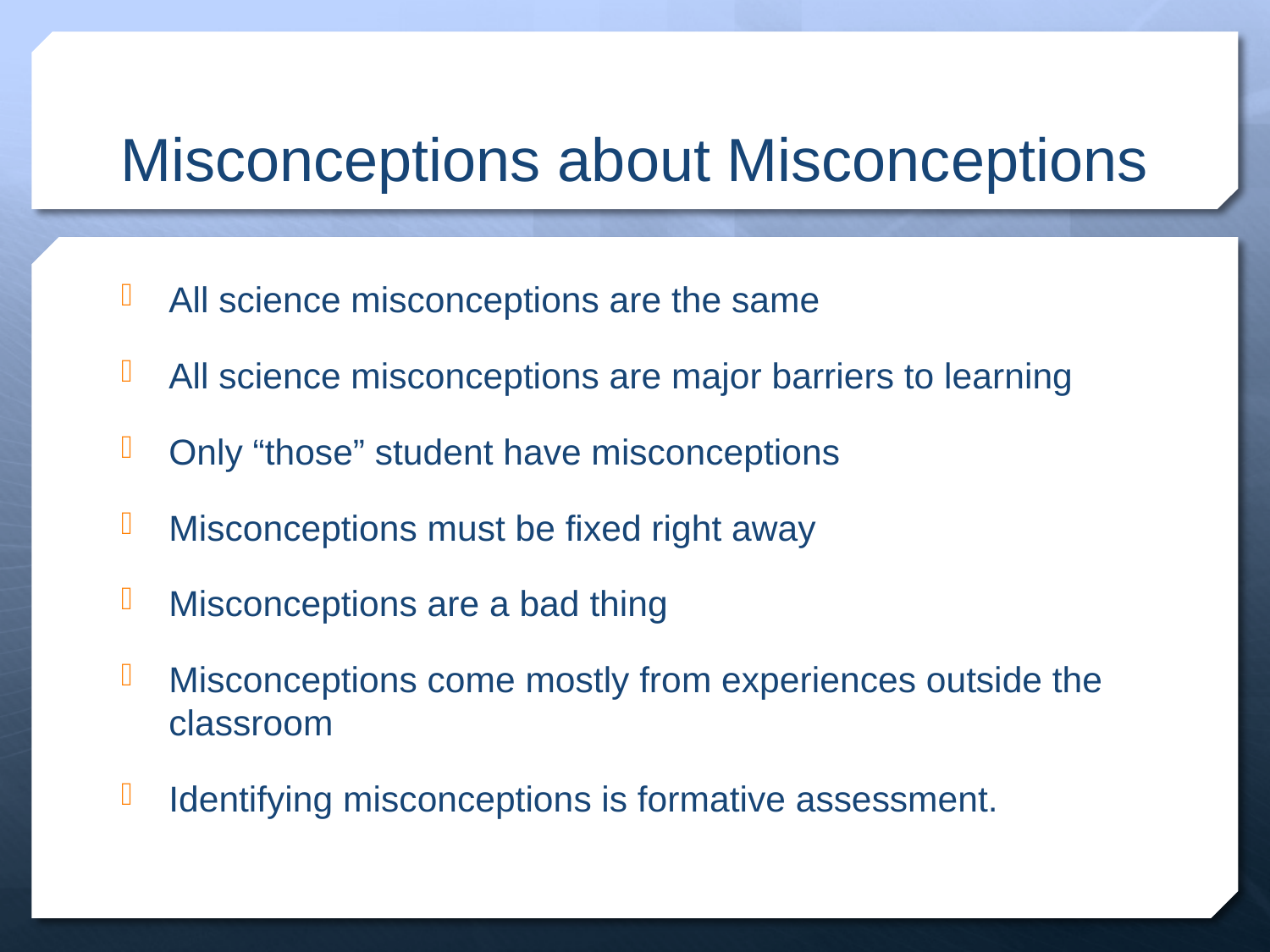

# Misconceptions about Misconceptions
All science misconceptions are the same
All science misconceptions are major barriers to learning
Only “those” student have misconceptions
Misconceptions must be fixed right away
Misconceptions are a bad thing
Misconceptions come mostly from experiences outside the classroom
Identifying misconceptions is formative assessment.